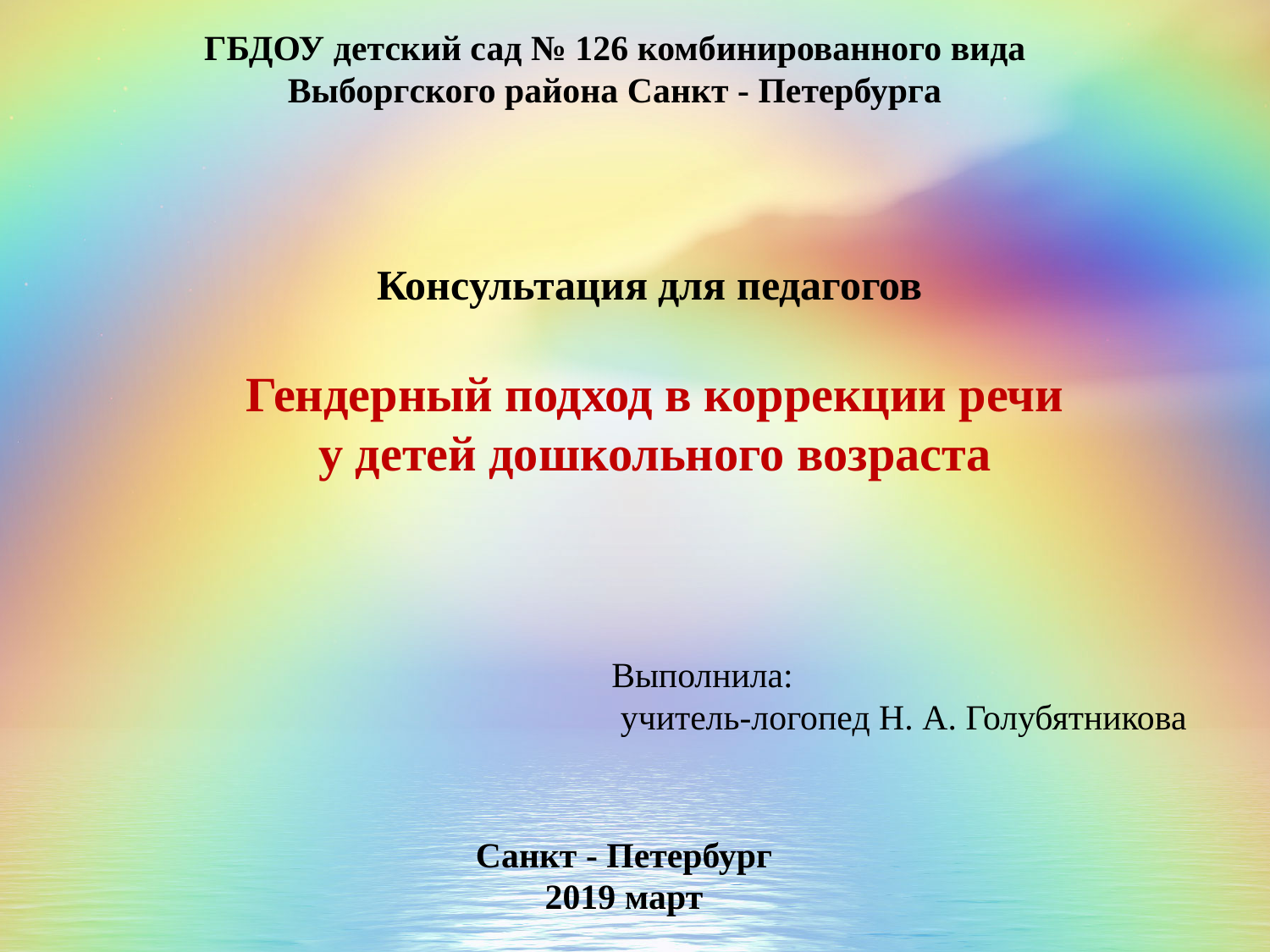

ГБДОУ детский сад № 126 комбинированного вида Выборгского района Санкт - Петербурга

Консультация для педагогов
Гендерный подход в коррекции речи
 у детей дошкольного возраста
Выполнила:
 учитель-логопед Н. А. Голубятникова
Санкт - Петербург
2019 март